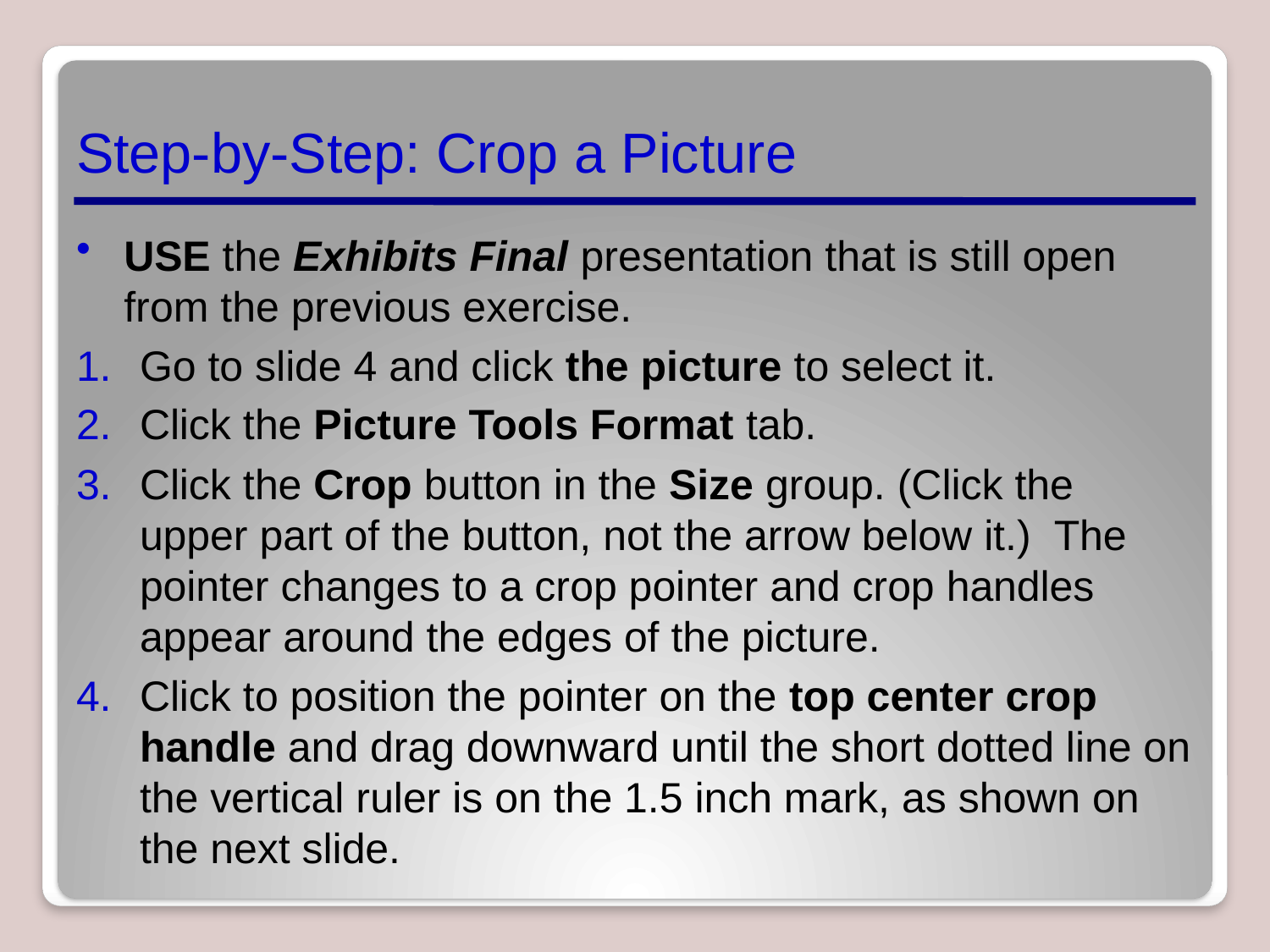

# Step-by-Step: Crop a Picture
USE the Exhibits Final presentation that is still open from the previous exercise.
Go to slide 4 and click the picture to select it.
Click the Picture Tools Format tab.
Click the Crop button in the Size group. (Click the upper part of the button, not the arrow below it.)  The pointer changes to a crop pointer and crop handles appear around the edges of the picture.
Click to position the pointer on the top center crop handle and drag downward until the short dotted line on the vertical ruler is on the 1.5 inch mark, as shown on the next slide.